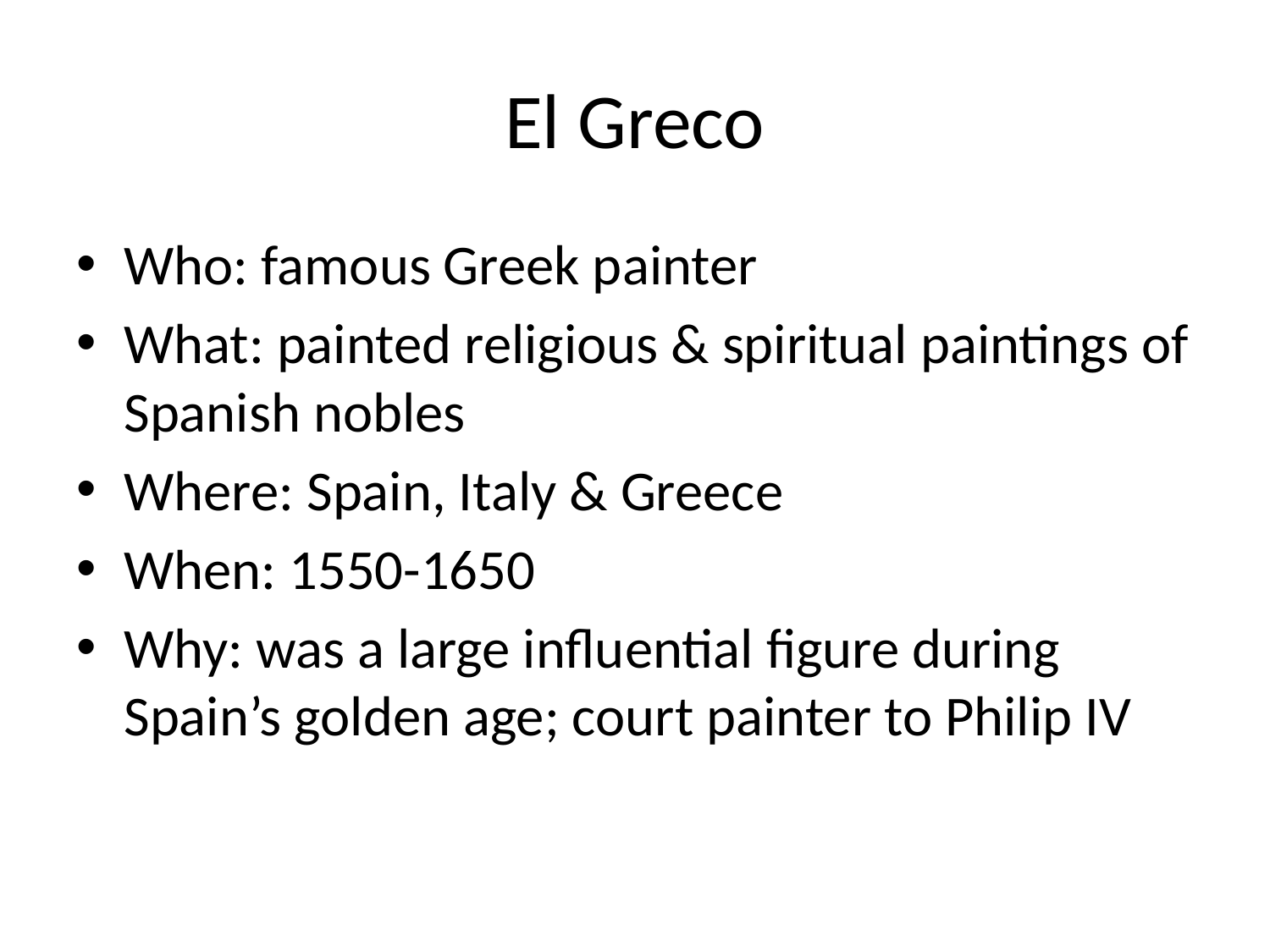

# El Greco
Who: famous Greek painter
What: painted religious & spiritual paintings of Spanish nobles
Where: Spain, Italy & Greece
When: 1550-1650
Why: was a large influential figure during Spain’s golden age; court painter to Philip IV